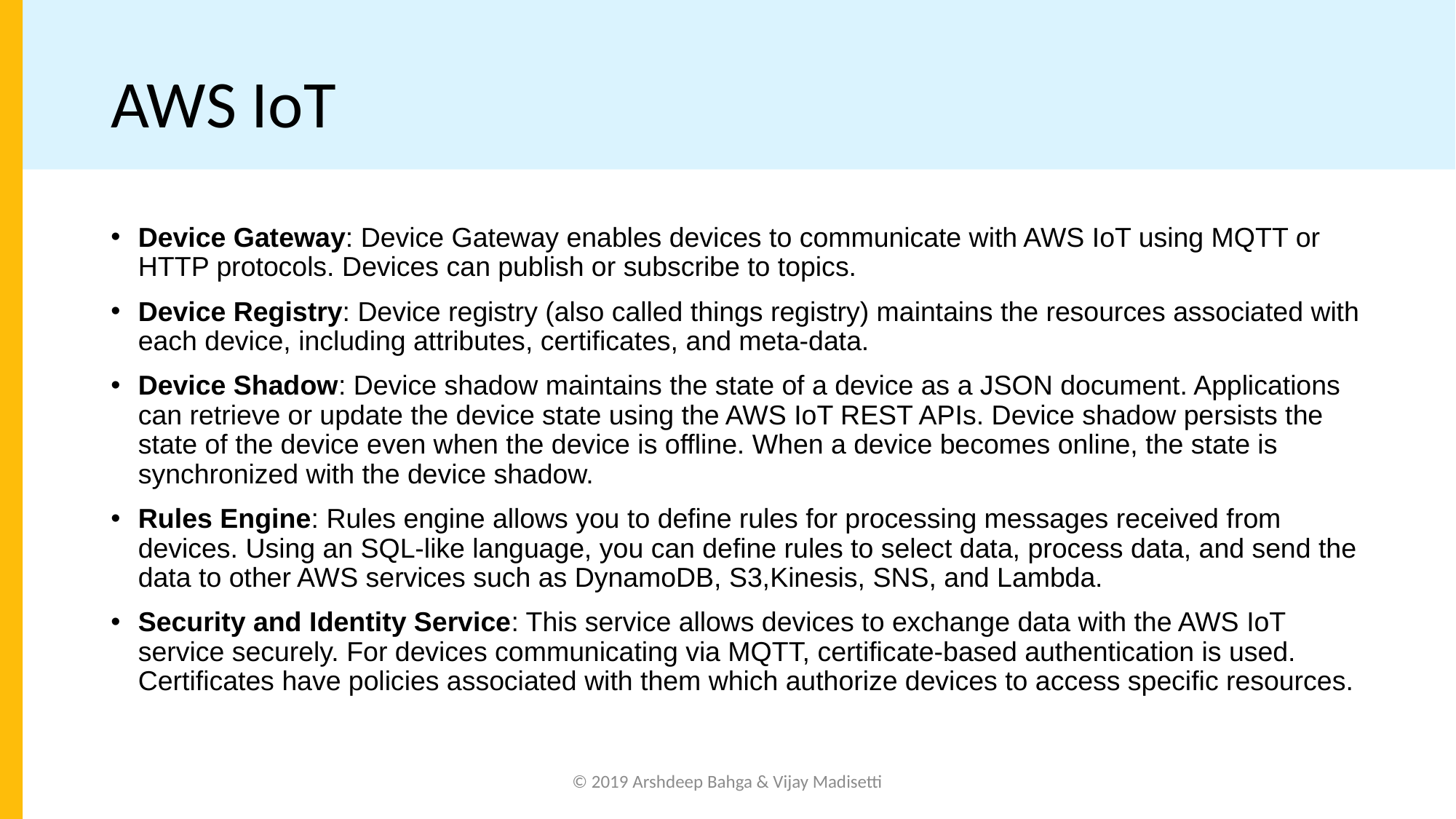

# AWS IoT
Device Gateway: Device Gateway enables devices to communicate with AWS IoT using MQTT or HTTP protocols. Devices can publish or subscribe to topics.
Device Registry: Device registry (also called things registry) maintains the resources associated with each device, including attributes, certificates, and meta-data.
Device Shadow: Device shadow maintains the state of a device as a JSON document. Applications can retrieve or update the device state using the AWS IoT REST APIs. Device shadow persists the state of the device even when the device is offline. When a device becomes online, the state is synchronized with the device shadow.
Rules Engine: Rules engine allows you to define rules for processing messages received from devices. Using an SQL-like language, you can define rules to select data, process data, and send the data to other AWS services such as DynamoDB, S3,Kinesis, SNS, and Lambda.
Security and Identity Service: This service allows devices to exchange data with the AWS IoT service securely. For devices communicating via MQTT, certificate-based authentication is used. Certificates have policies associated with them which authorize devices to access specific resources.
© 2019 Arshdeep Bahga & Vijay Madisetti